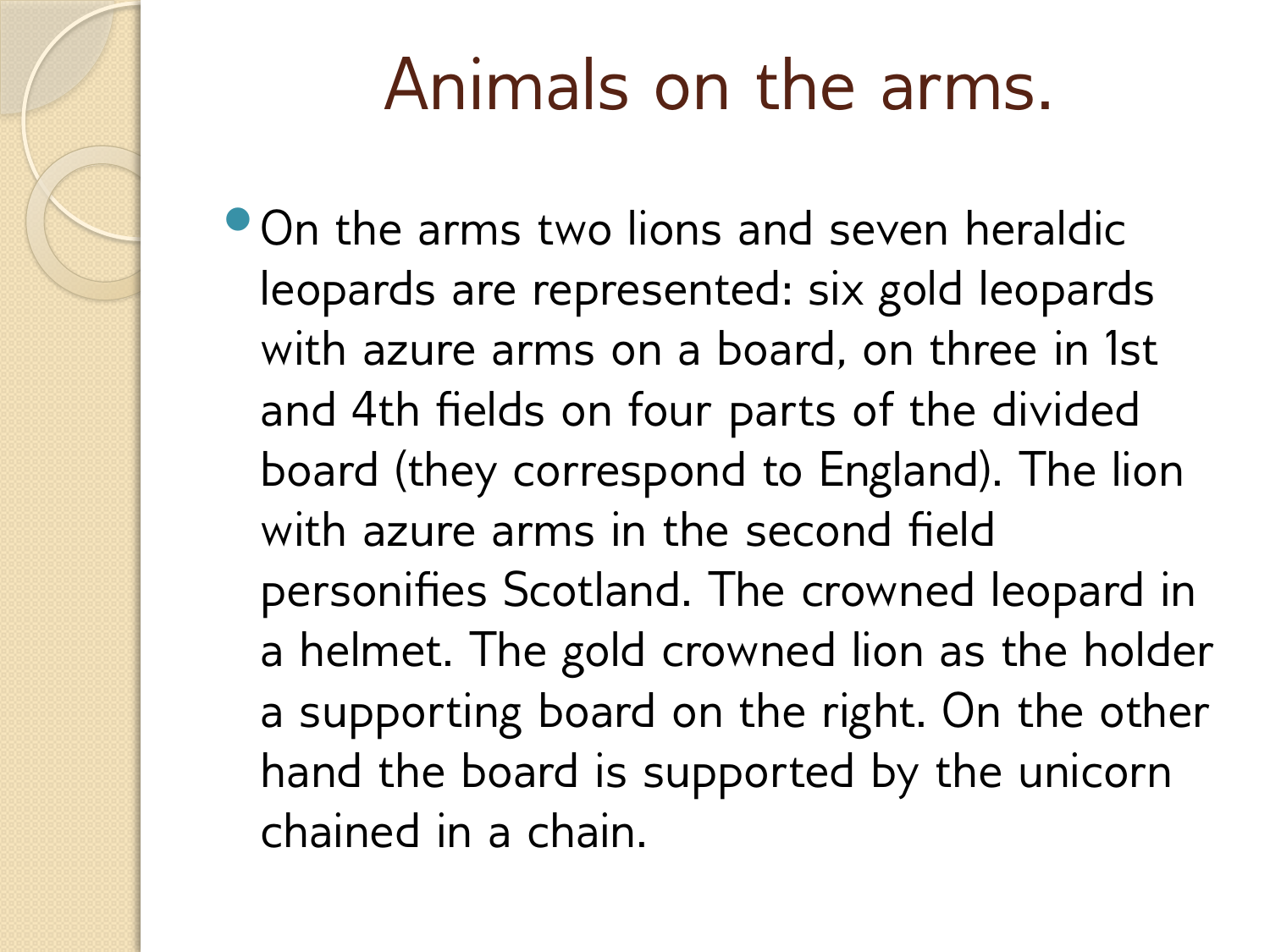

# Animals on the arms.
On the arms two lions and seven heraldic leopards are represented: six gold leopards with azure arms on a board, on three in 1st and 4th fields on four parts of the divided board (they correspond to England). The lion with azure arms in the second field personifies Scotland. The crowned leopard in a helmet. The gold crowned lion as the holder a supporting board on the right. On the other hand the board is supported by the unicorn chained in a chain.